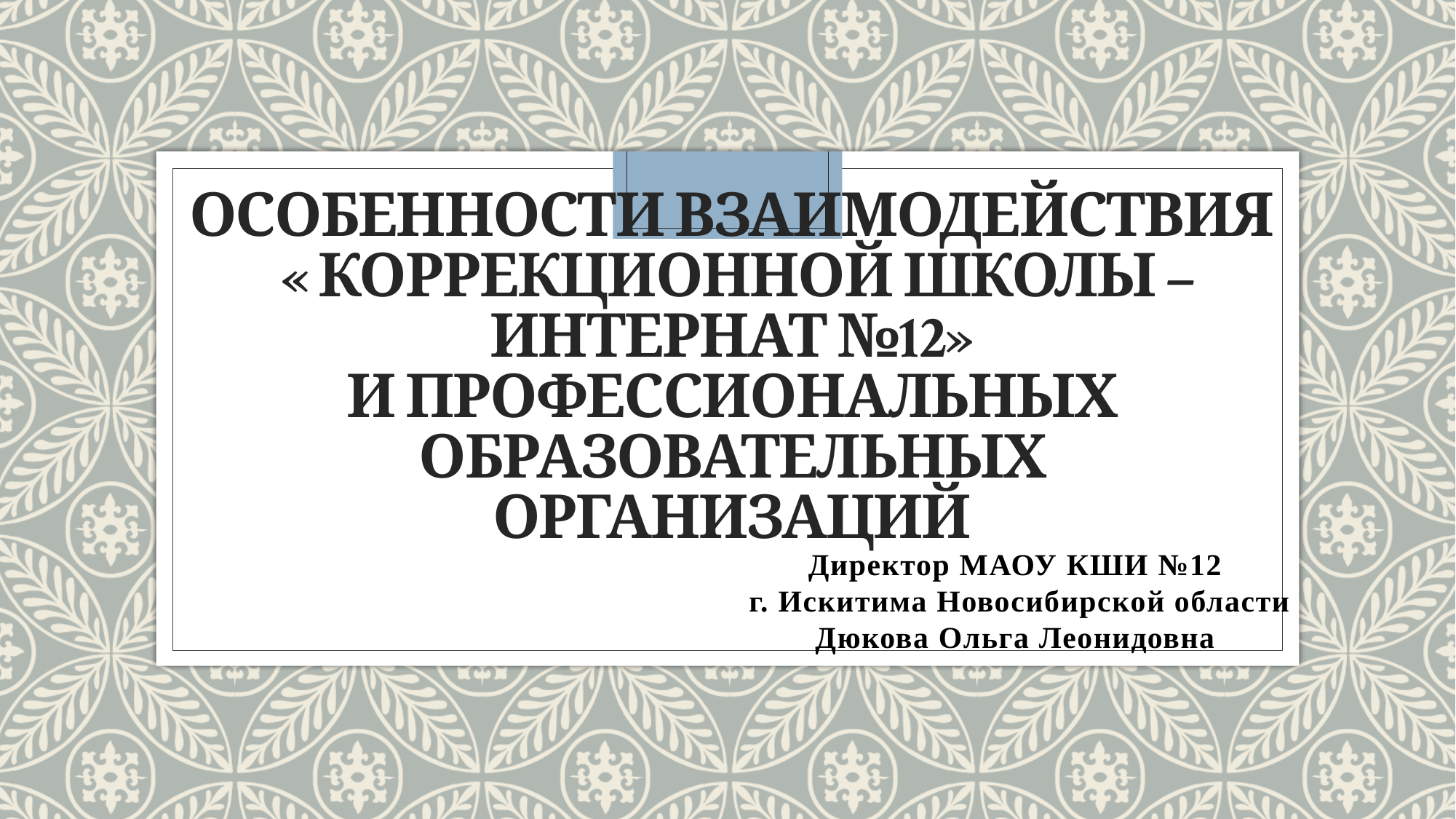

# Особенности взаимодействия « коррекционной школы – интернат №12» и профессиональных образовательных организаций
Директор МАОУ КШИ №12
 г. Искитима Новосибирской области
Дюкова Ольга Леонидовна